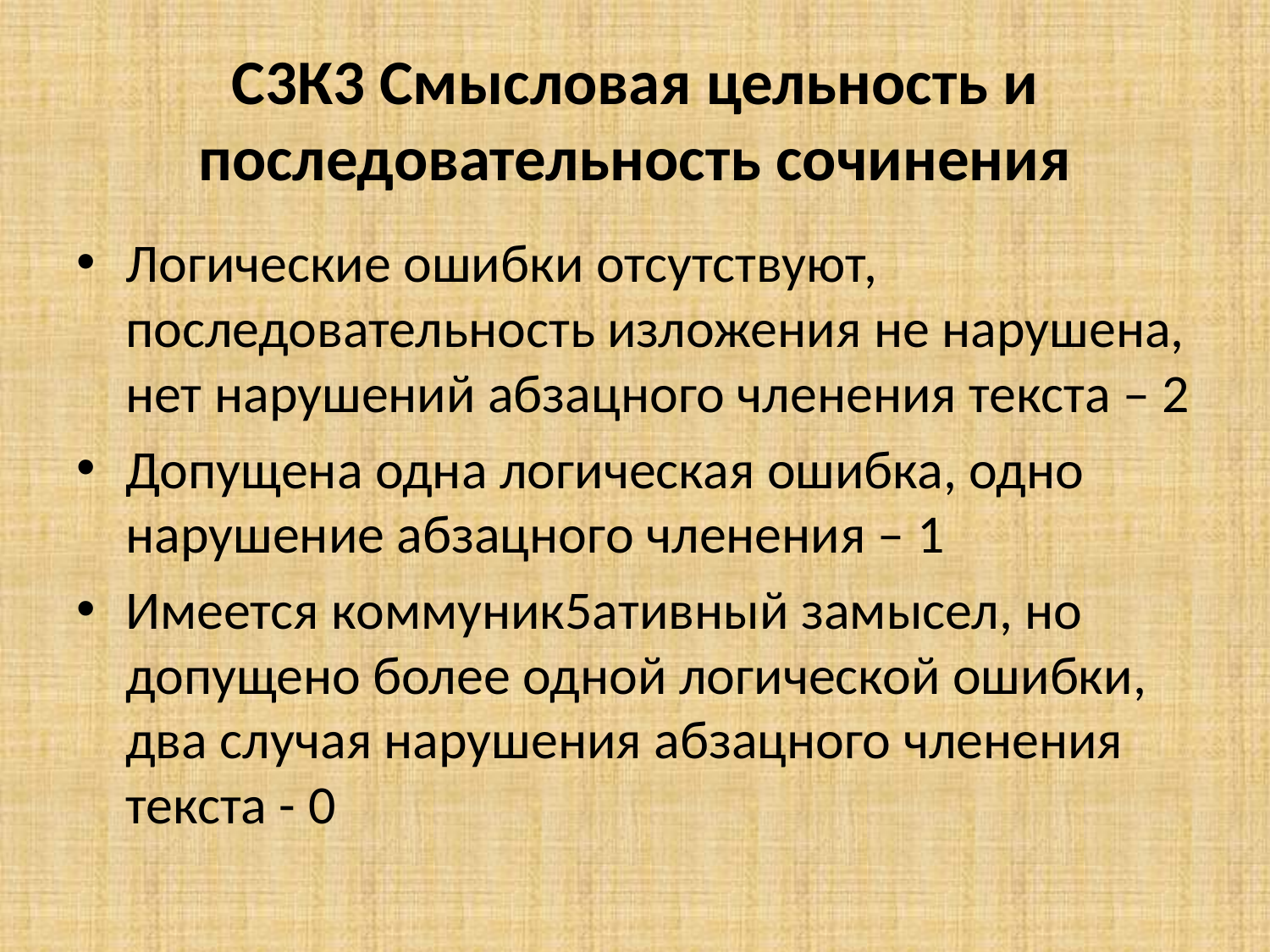

# С3К3 Смысловая цельность и последовательность сочинения
Логические ошибки отсутствуют, последовательность изложения не нарушена, нет нарушений абзацного членения текста – 2
Допущена одна логическая ошибка, одно нарушение абзацного членения – 1
Имеется коммуник5ативный замысел, но допущено более одной логической ошибки, два случая нарушения абзацного членения текста - 0